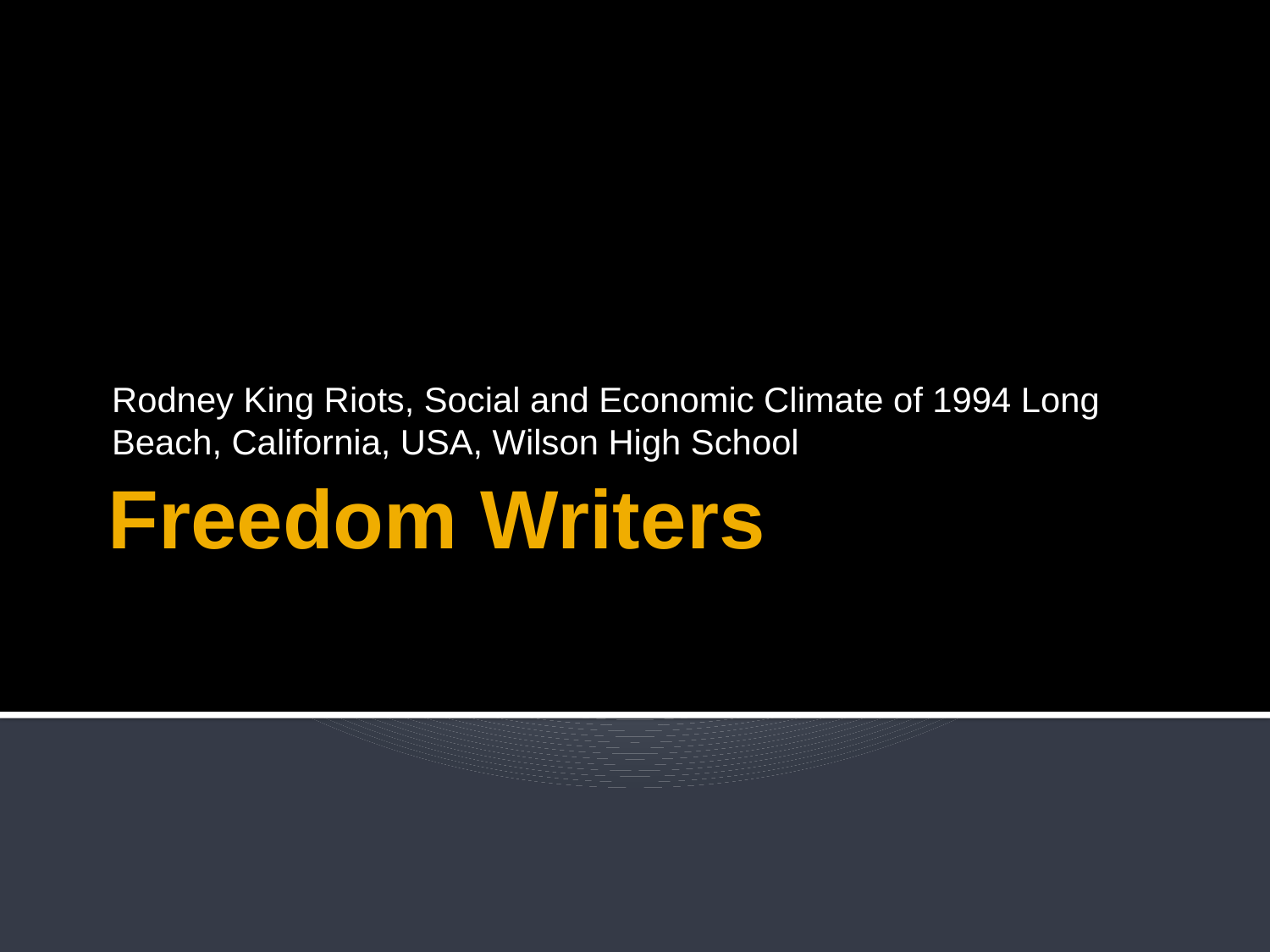

Rodney King Riots, Social and Economic Climate of 1994 Long Beach, California, USA, Wilson High School
# Freedom Writers